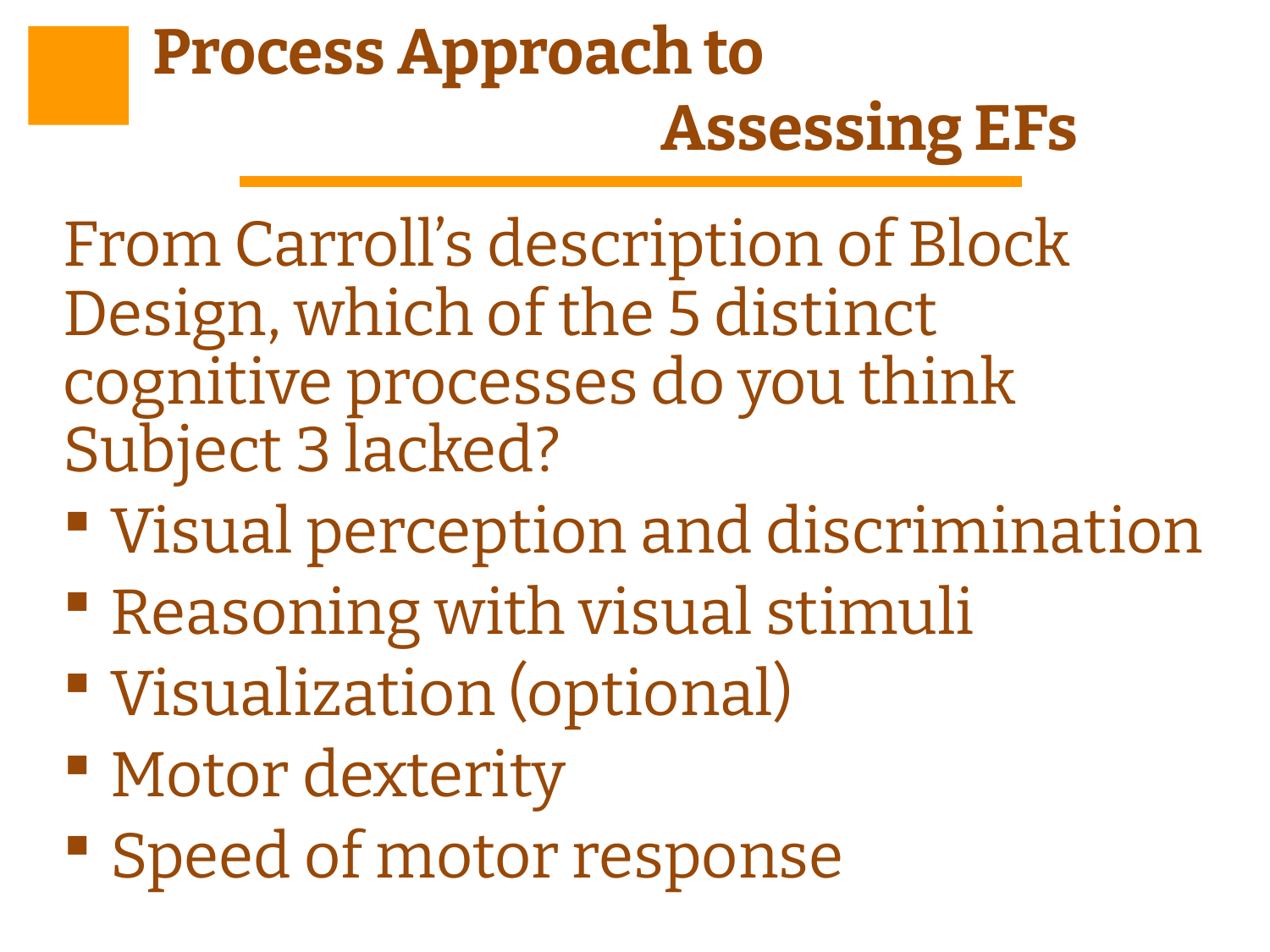

# Process Approach to Assessing EFs
From Carroll’s description of Block Design, which of the 5 distinct cognitive processes do you think Subject 3 lacked?
Visual perception and discrimination
Reasoning with visual stimuli
Visualization (optional)
Motor dexterity
Speed of motor response